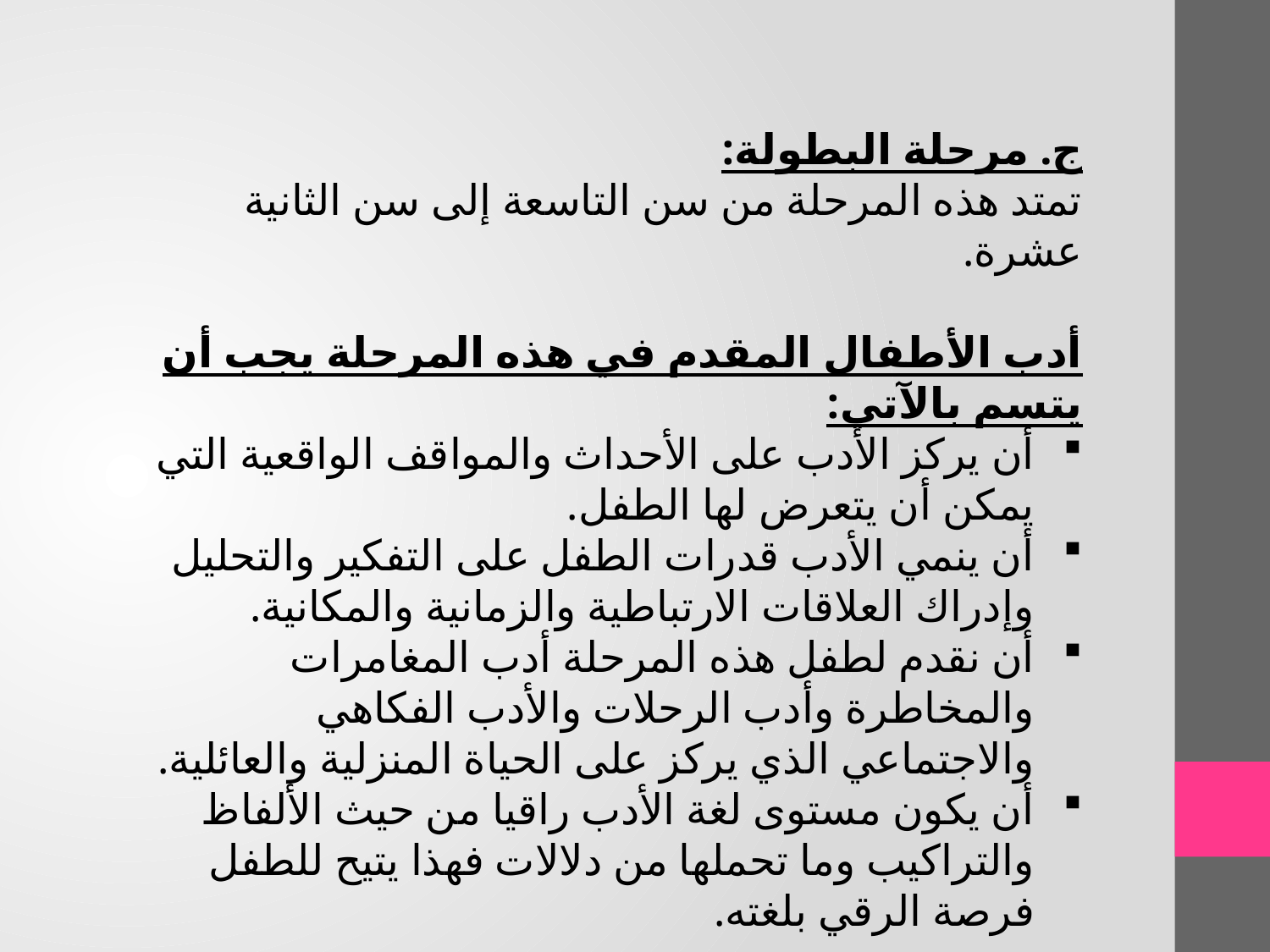

ج. مرحلة البطولة:
تمتد هذه المرحلة من سن التاسعة إلى سن الثانية عشرة.

أدب الأطفال المقدم في هذه المرحلة يجب أن يتسم بالآتي:
أن يركز الأدب على الأحداث والمواقف الواقعية التي يمكن أن يتعرض لها الطفل.
أن ينمي الأدب قدرات الطفل على التفكير والتحليل وإدراك العلاقات الارتباطية والزمانية والمكانية.
أن نقدم لطفل هذه المرحلة أدب المغامرات والمخاطرة وأدب الرحلات والأدب الفكاهي والاجتماعي الذي يركز على الحياة المنزلية والعائلية.
أن يكون مستوى لغة الأدب راقيا من حيث الألفاظ والتراكيب وما تحملها من دلالات فهذا يتيح للطفل فرصة الرقي بلغته.